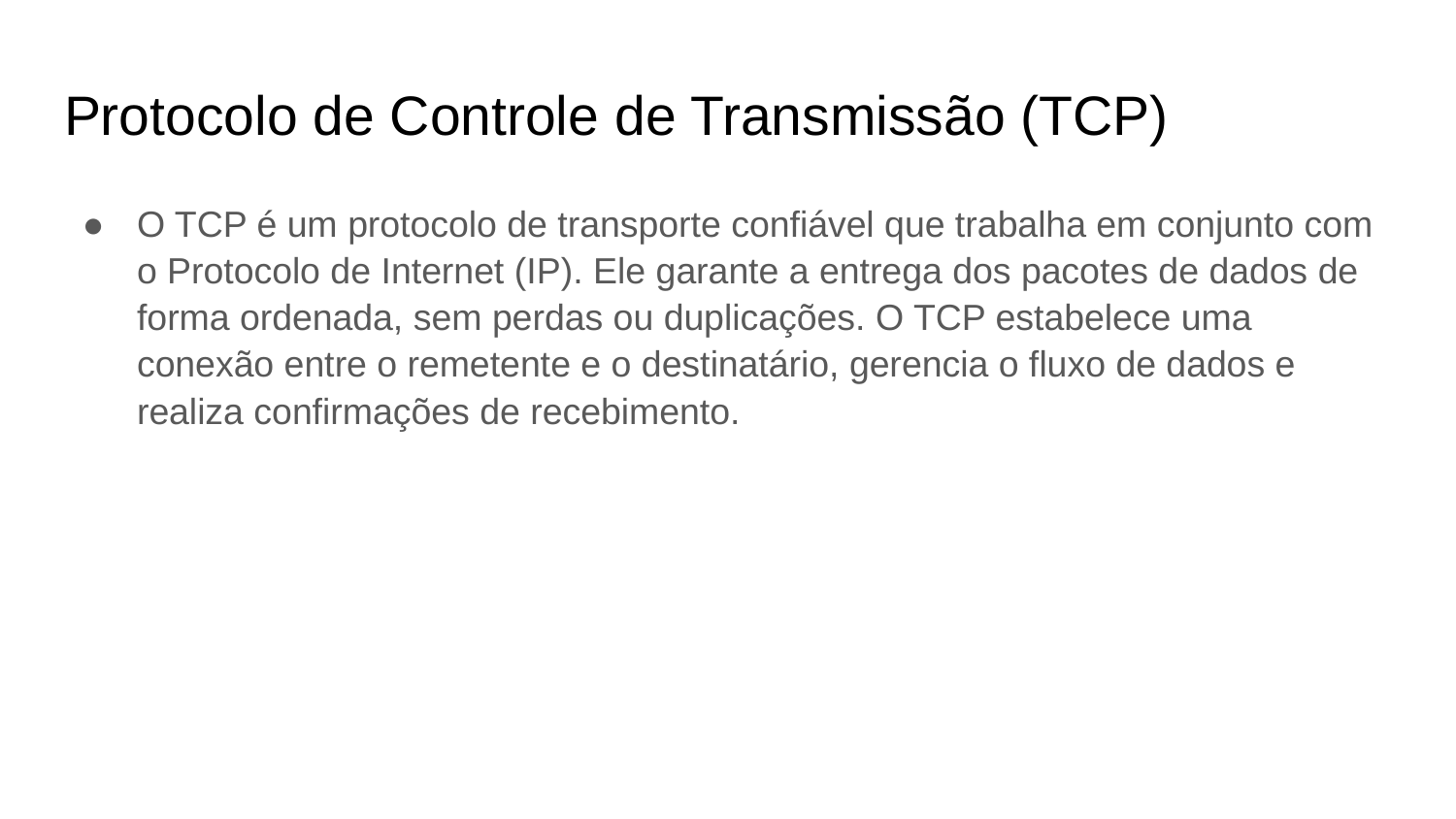

# Protocolo de Controle de Transmissão (TCP)
O TCP é um protocolo de transporte confiável que trabalha em conjunto com o Protocolo de Internet (IP). Ele garante a entrega dos pacotes de dados de forma ordenada, sem perdas ou duplicações. O TCP estabelece uma conexão entre o remetente e o destinatário, gerencia o fluxo de dados e realiza confirmações de recebimento.